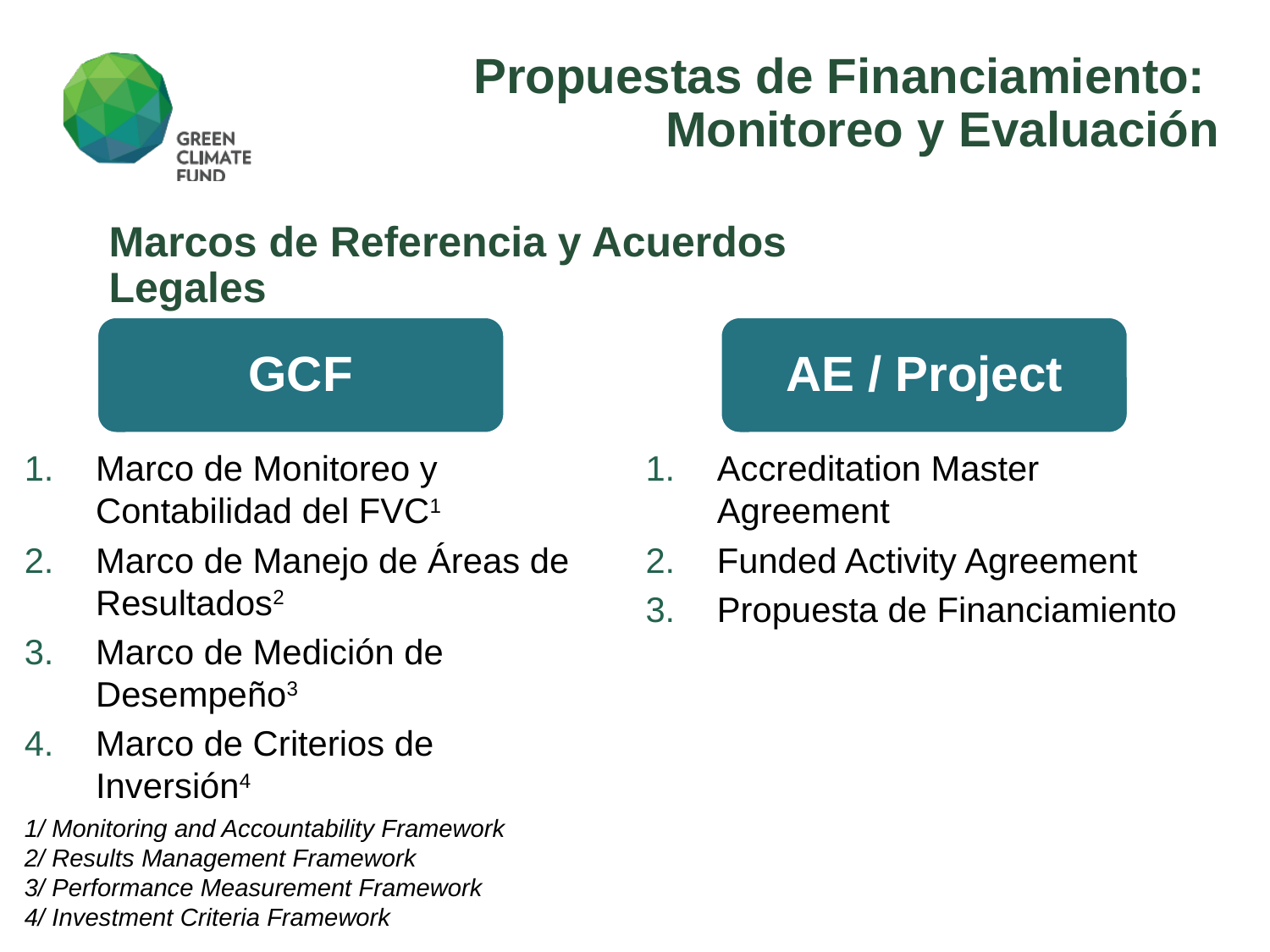

Propuestas de Financiamiento:
Monitoreo y Evaluación
Marcos de Referencia y Acuerdos Legales

GCF

AE / Project
Marco de Monitoreo y Contabilidad del FVC1
Marco de Manejo de Áreas de Resultados2
Marco de Medición de Desempeño3
Marco de Criterios de Inversión4

Accreditation Master Agreement
Funded Activity Agreement
Propuesta de Financiamiento

1/ Monitoring and Accountability Framework
2/ Results Management Framework
3/ Performance Measurement Framework
4/ Investment Criteria Framework